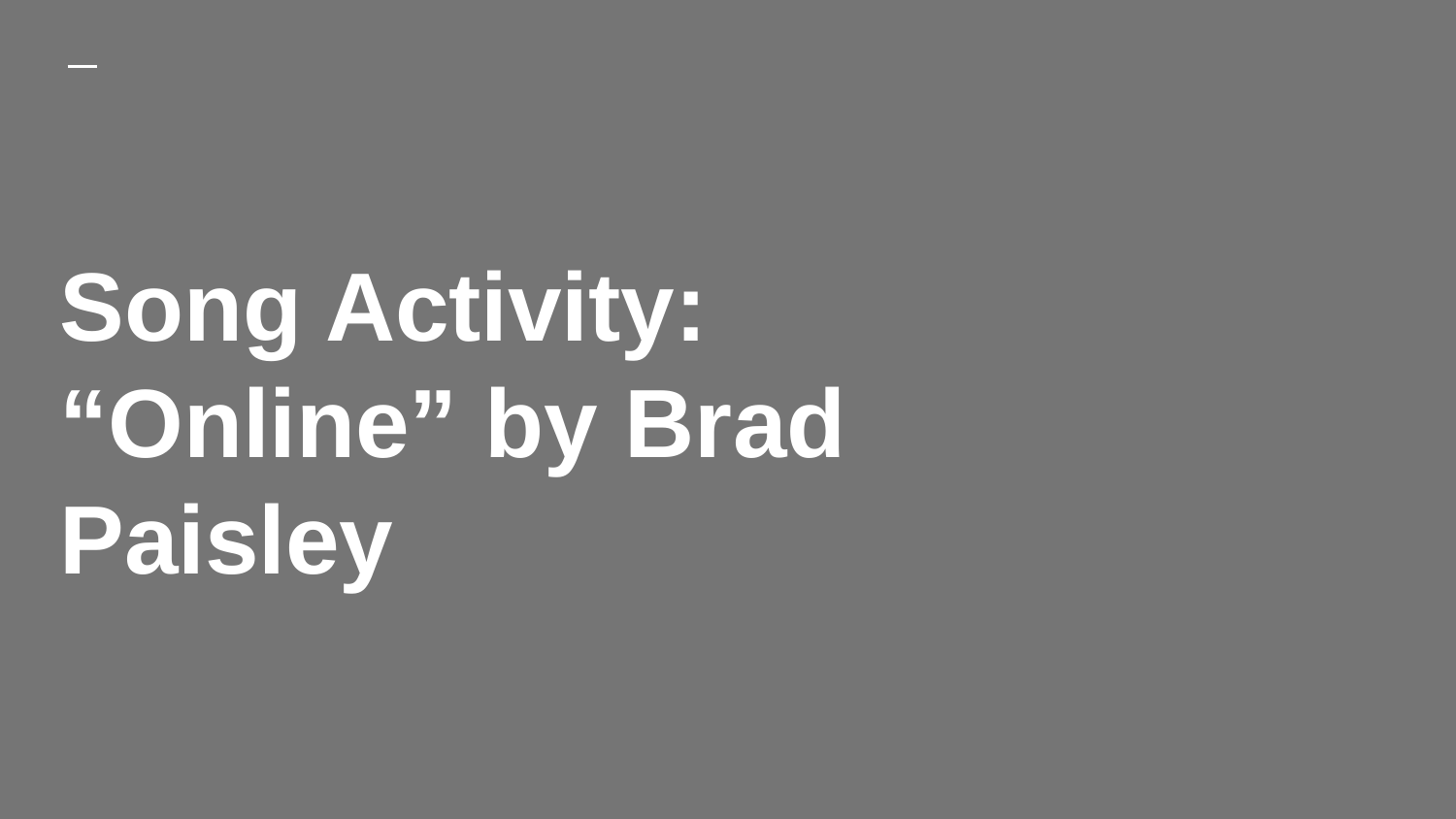

# Song Activity: “Online” by Brad Paisley